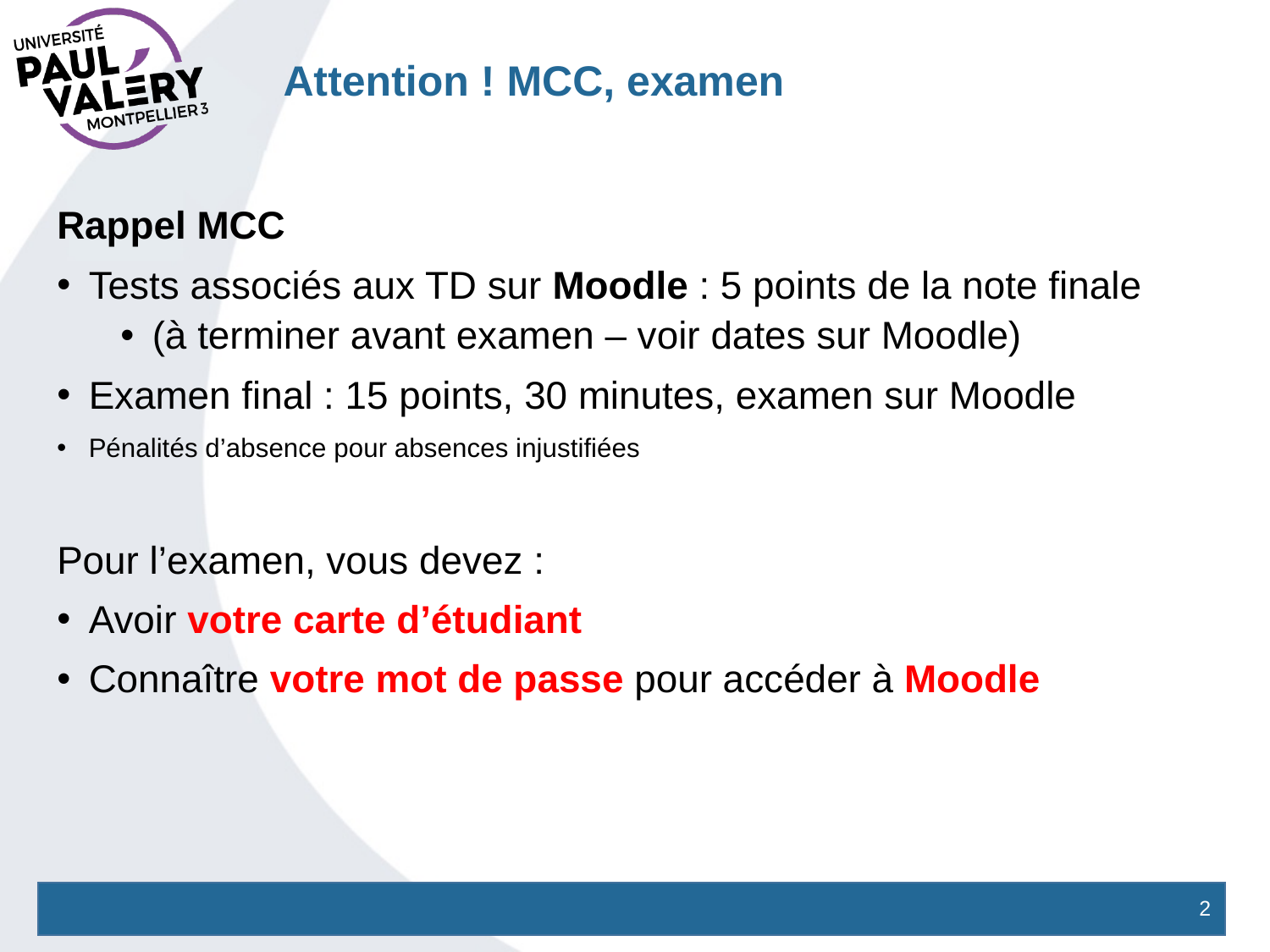

# Attention ! MCC, examen
Rappel MCC
Tests associés aux TD sur Moodle : 5 points de la note finale
(à terminer avant examen – voir dates sur Moodle)
Examen final : 15 points, 30 minutes, examen sur Moodle
Pénalités d’absence pour absences injustifiées

Pour l’examen, vous devez :
Avoir votre carte d’étudiant
Connaître votre mot de passe pour accéder à Moodle
2